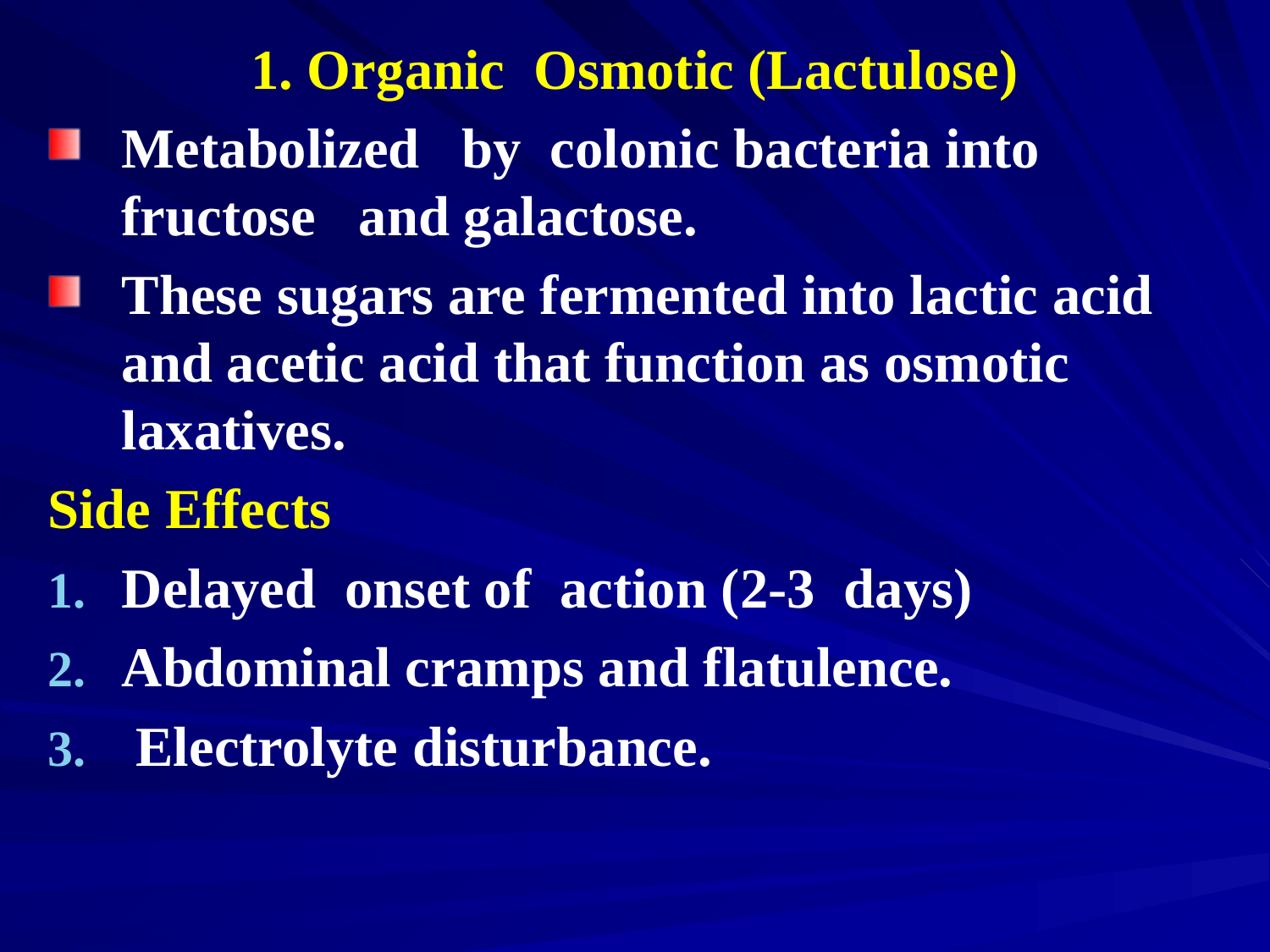

1. Organic  Osmotic (Lactulose)
Metabolized   by  colonic bacteria into  fructose   and galactose.
These sugars are fermented into lactic acid and acetic acid that function as osmotic laxatives.
Side Effects
Delayed  onset of  action (2-3  days)
Abdominal cramps and flatulence.
 Electrolyte disturbance.